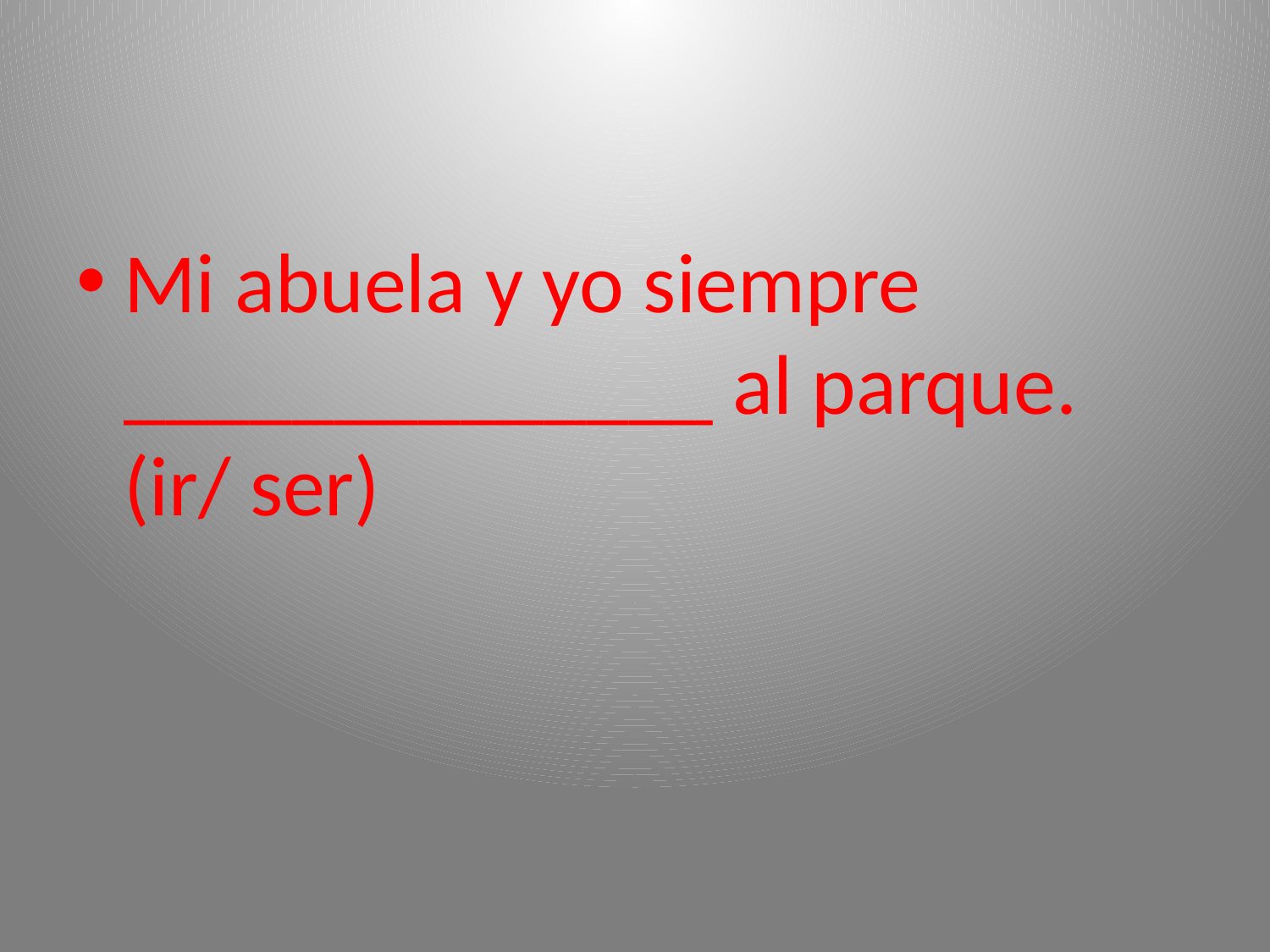

#
Mi abuela y yo siempre ______________ al parque. (ir/ ser)